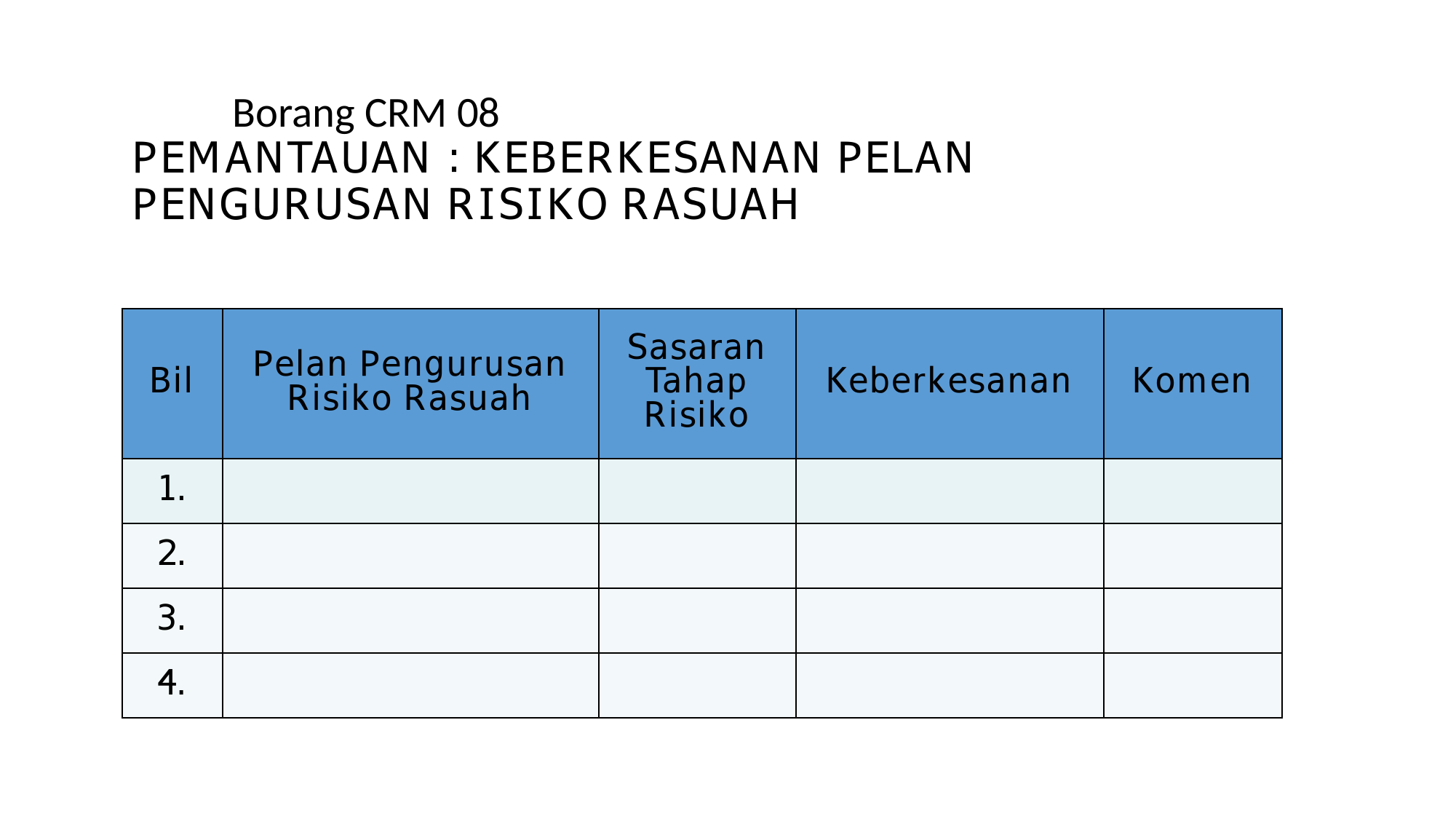

# Borang CRM 08 PEMANTAUAN : KEBERKESANAN PELAN PENGURUSAN RISIKO RASUAH
| Bil | Pelan Pengurusan Risiko Rasuah | Sasaran Tahap Risiko | Keberkesanan | Komen |
| --- | --- | --- | --- | --- |
| 1. |  |  |  |  |
| 2. |  |  |  |  |
| 3. |  |  |  |  |
| 4. |  |  |  |  |